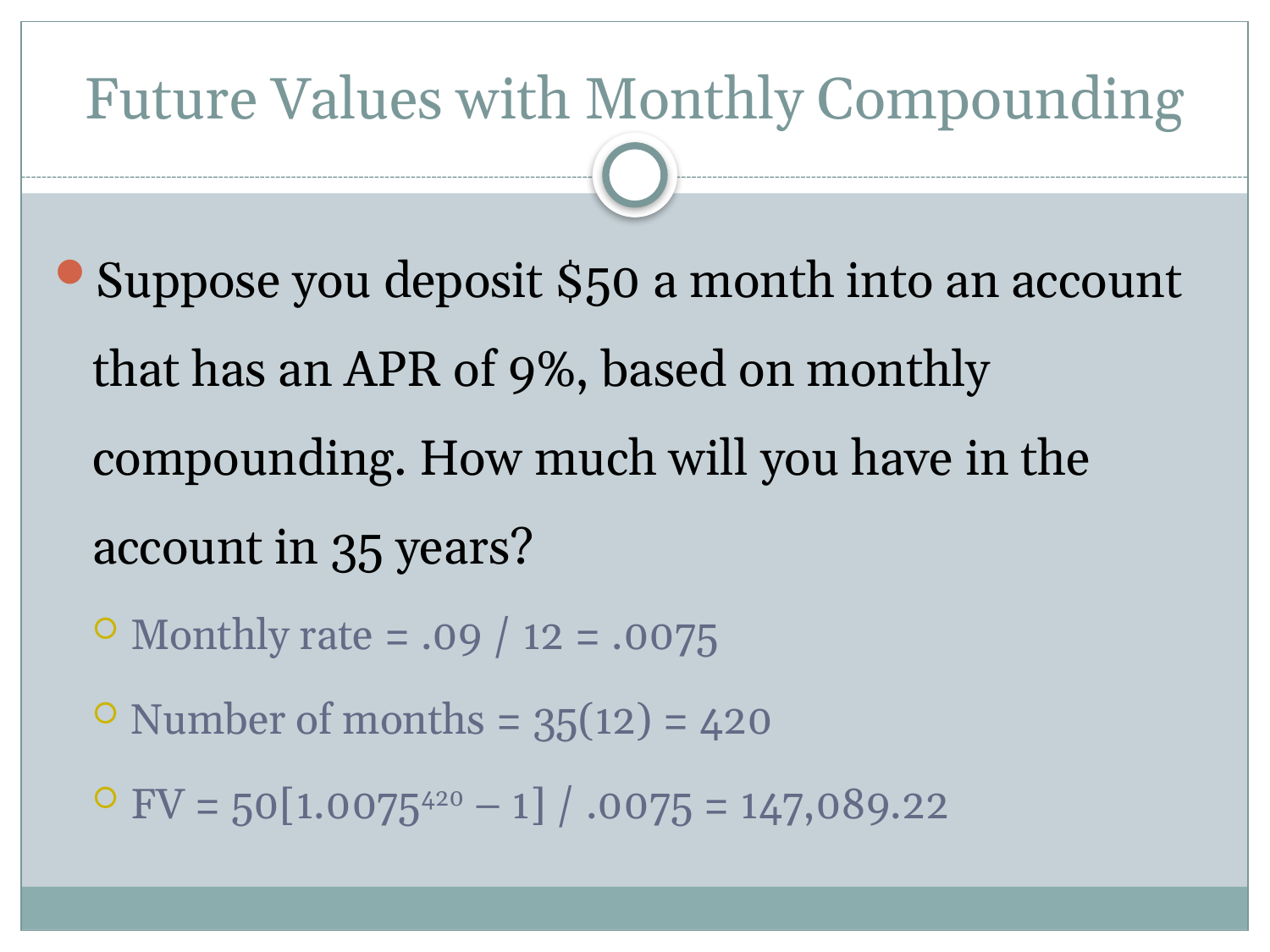

# Future Values with Monthly Compounding
Suppose you deposit $50 a month into an account that has an APR of 9%, based on monthly compounding. How much will you have in the account in 35 years?
Monthly rate = .09 / 12 = .0075
Number of months = 35(12) = 420
FV = 50[1.0075420 – 1] / .0075 = 147,089.22